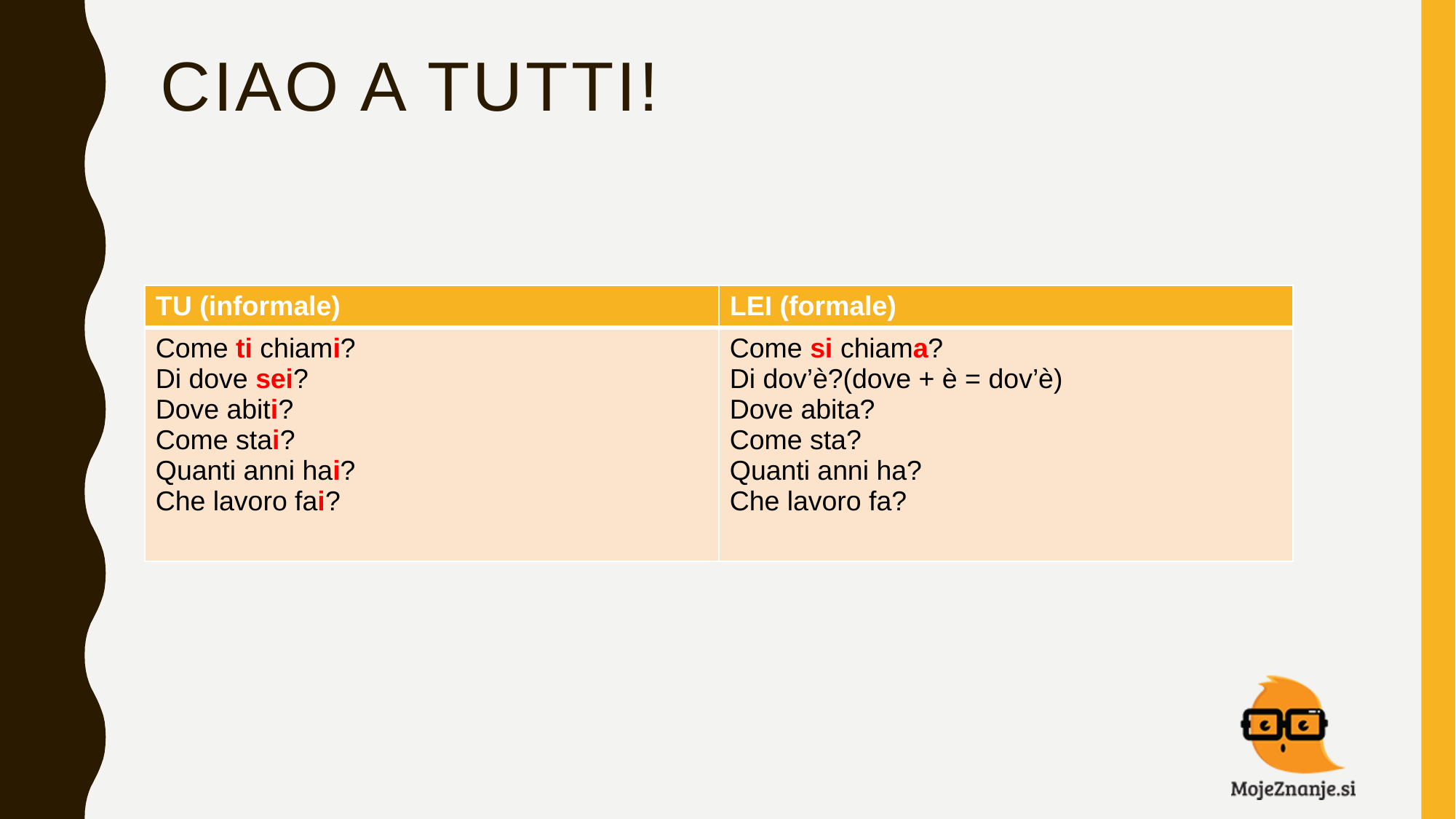

# Ciao a Tutti!
| TU (informale) | LEI (formale) |
| --- | --- |
| Come ti chiami? Di dove sei? Dove abiti? Come stai? Quanti anni hai? Che lavoro fai? | Come si chiama? Di dov’è?(dove + è = dov’è) Dove abita? Come sta? Quanti anni ha? Che lavoro fa? |